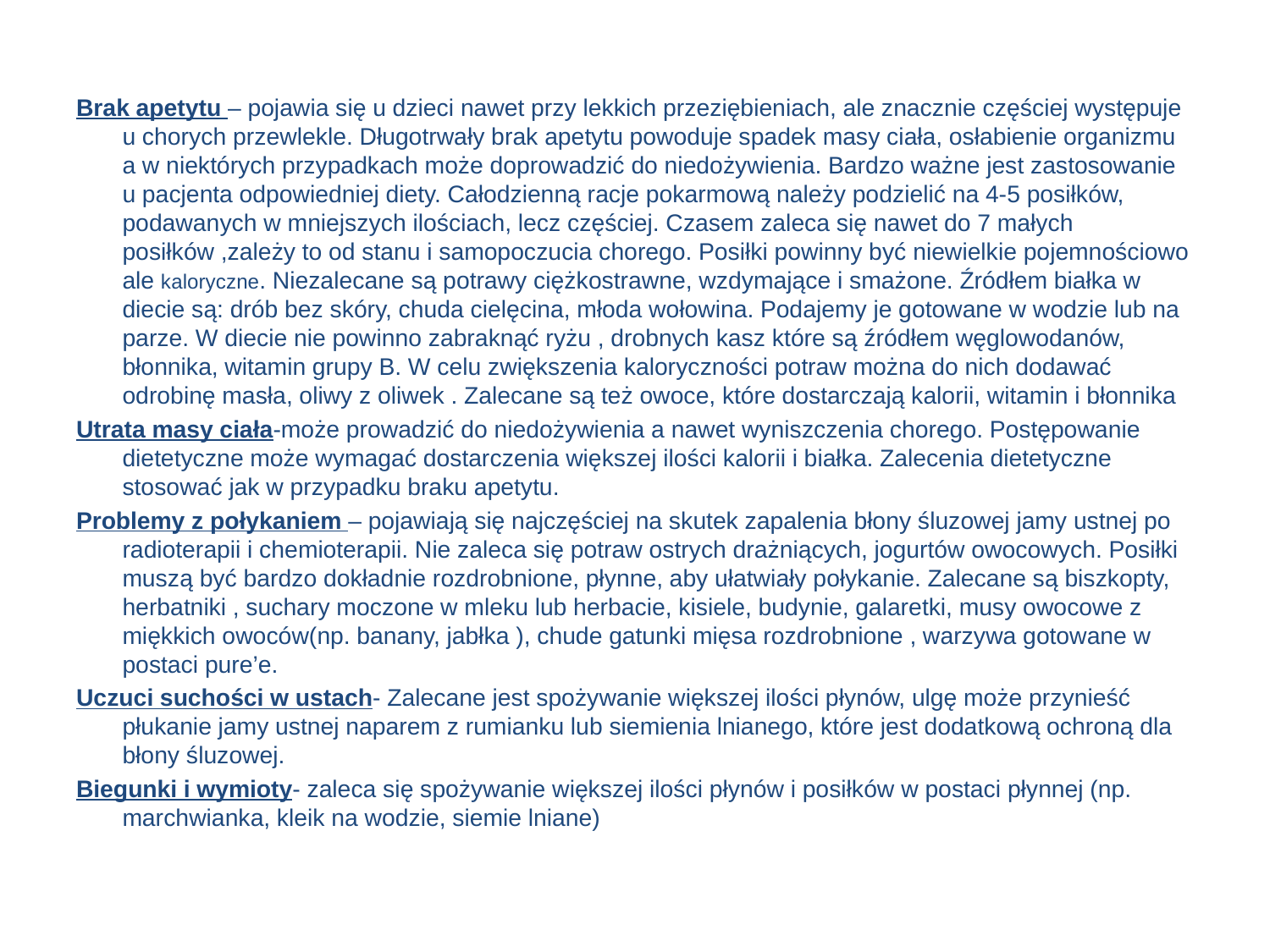

Brak apetytu – pojawia się u dzieci nawet przy lekkich przeziębieniach, ale znacznie częściej występuje u chorych przewlekle. Długotrwały brak apetytu powoduje spadek masy ciała, osłabienie organizmu a w niektórych przypadkach może doprowadzić do niedożywienia. Bardzo ważne jest zastosowanie u pacjenta odpowiedniej diety. Całodzienną racje pokarmową należy podzielić na 4-5 posiłków, podawanych w mniejszych ilościach, lecz częściej. Czasem zaleca się nawet do 7 małych posiłków ,zależy to od stanu i samopoczucia chorego. Posiłki powinny być niewielkie pojemnościowo ale kaloryczne. Niezalecane są potrawy ciężkostrawne, wzdymające i smażone. Źródłem białka w diecie są: drób bez skóry, chuda cielęcina, młoda wołowina. Podajemy je gotowane w wodzie lub na parze. W diecie nie powinno zabraknąć ryżu , drobnych kasz które są źródłem węglowodanów, błonnika, witamin grupy B. W celu zwiększenia kaloryczności potraw można do nich dodawać odrobinę masła, oliwy z oliwek . Zalecane są też owoce, które dostarczają kalorii, witamin i błonnika
Utrata masy ciała-może prowadzić do niedożywienia a nawet wyniszczenia chorego. Postępowanie dietetyczne może wymagać dostarczenia większej ilości kalorii i białka. Zalecenia dietetyczne stosować jak w przypadku braku apetytu.
Problemy z połykaniem – pojawiają się najczęściej na skutek zapalenia błony śluzowej jamy ustnej po radioterapii i chemioterapii. Nie zaleca się potraw ostrych drażniących, jogurtów owocowych. Posiłki muszą być bardzo dokładnie rozdrobnione, płynne, aby ułatwiały połykanie. Zalecane są biszkopty, herbatniki , suchary moczone w mleku lub herbacie, kisiele, budynie, galaretki, musy owocowe z miękkich owoców(np. banany, jabłka ), chude gatunki mięsa rozdrobnione , warzywa gotowane w postaci pure’e.
Uczuci suchości w ustach- Zalecane jest spożywanie większej ilości płynów, ulgę może przynieść płukanie jamy ustnej naparem z rumianku lub siemienia lnianego, które jest dodatkową ochroną dla błony śluzowej.
Biegunki i wymioty- zaleca się spożywanie większej ilości płynów i posiłków w postaci płynnej (np. marchwianka, kleik na wodzie, siemie lniane)